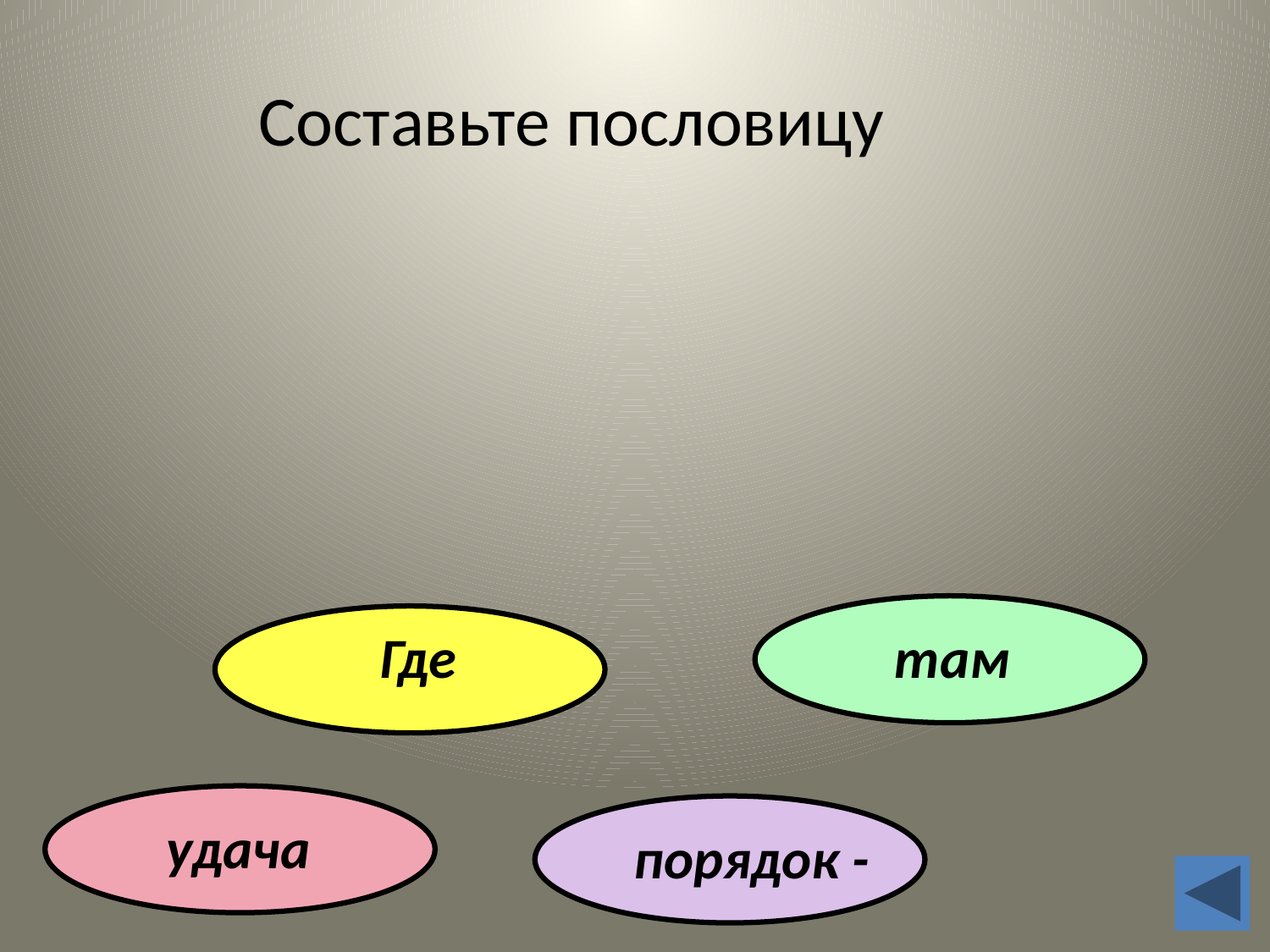

Составьте пословицу

Где
там

удача
порядок -